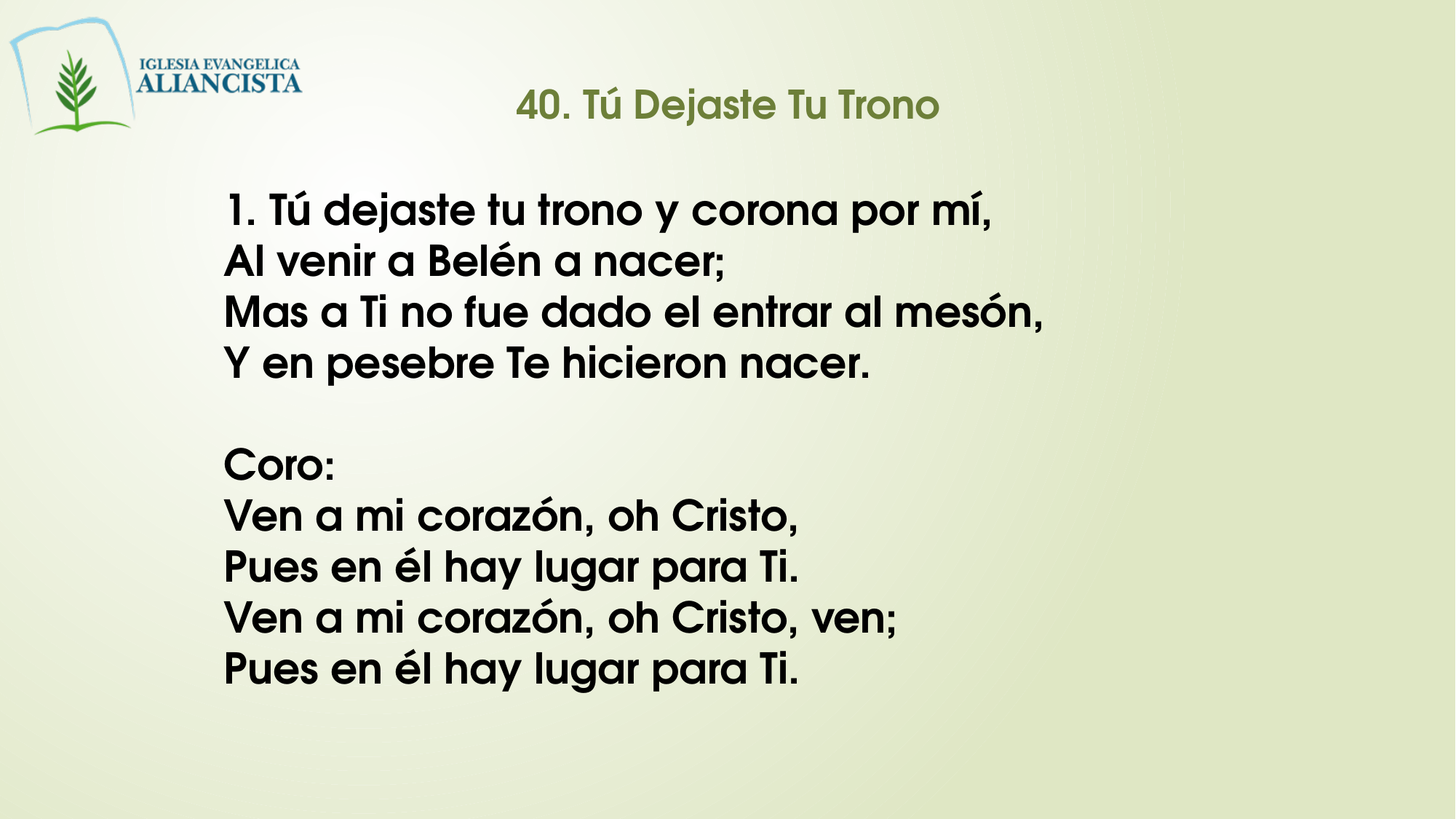

40. Tú Dejaste Tu Trono
1. Tú dejaste tu trono y corona por mí,
Al venir a Belén a nacer;
Mas a Ti no fue dado el entrar al mesón,
Y en pesebre Te hicieron nacer.

Coro:
Ven a mi corazón, oh Cristo,
Pues en él hay lugar para Ti.
Ven a mi corazón, oh Cristo, ven;
Pues en él hay lugar para Ti.